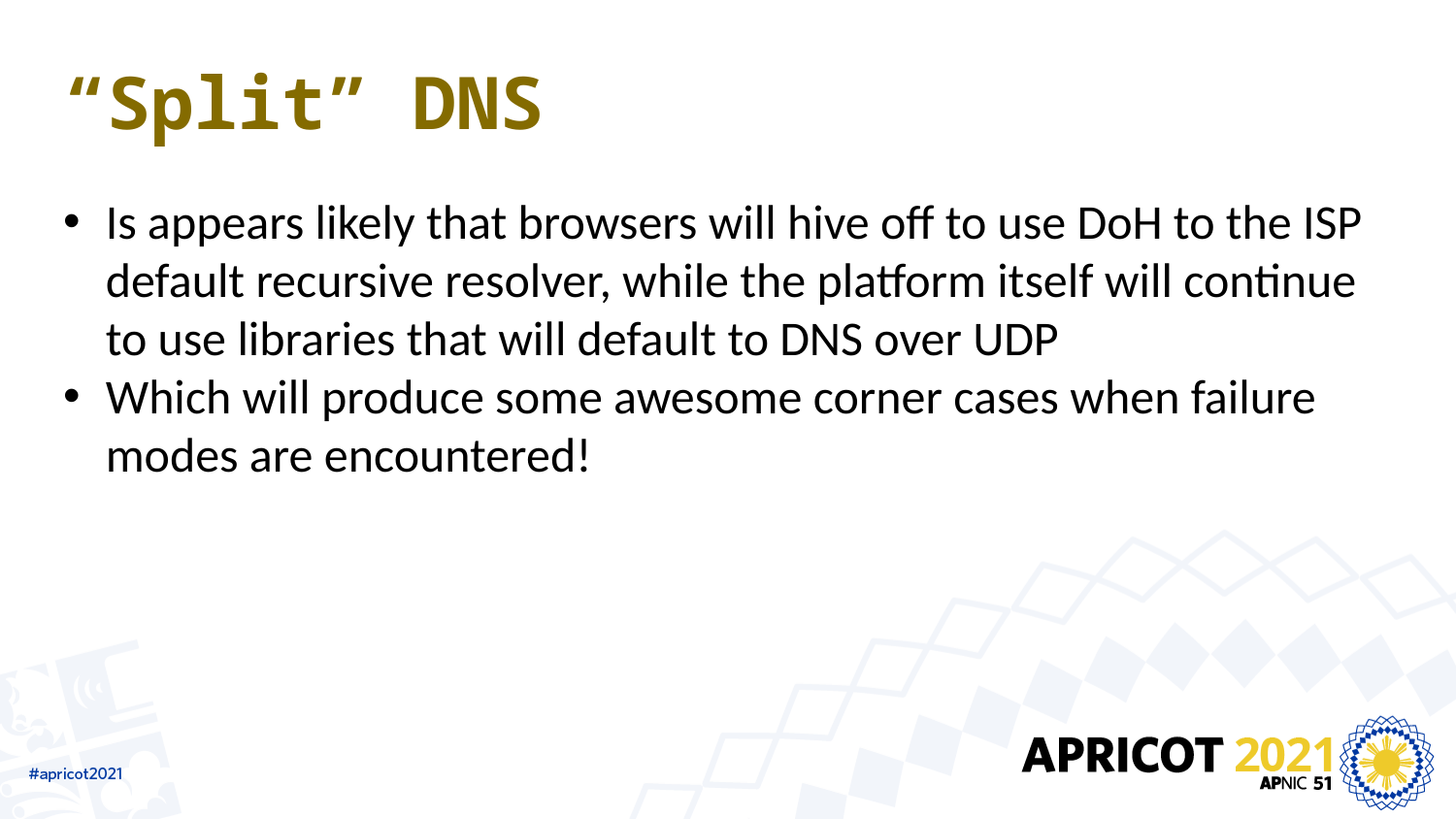

# “Split” DNS
Is appears likely that browsers will hive off to use DoH to the ISP default recursive resolver, while the platform itself will continue to use libraries that will default to DNS over UDP
Which will produce some awesome corner cases when failure modes are encountered!